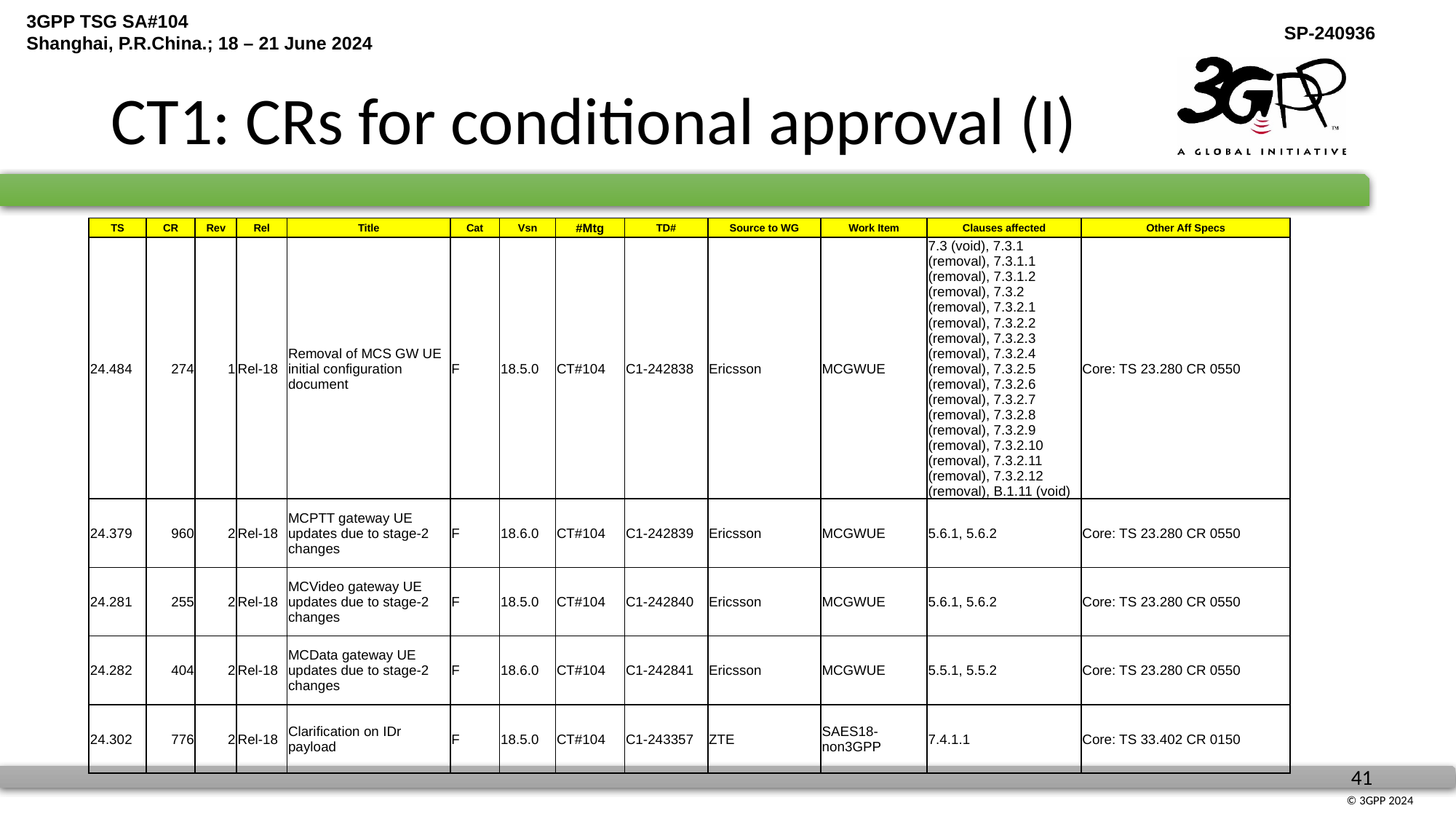

# CT1: CRs for conditional approval (I)
| TS | CR | Rev | Rel | Title | Cat | Vsn | #Mtg | TD# | Source to WG | Work Item | Clauses affected | Other Aff Specs |
| --- | --- | --- | --- | --- | --- | --- | --- | --- | --- | --- | --- | --- |
| 24.484 | 274 | 1 | Rel-18 | Removal of MCS GW UE initial configuration document | F | 18.5.0 | CT#104 | C1-242838 | Ericsson | MCGWUE | 7.3 (void), 7.3.1 (removal), 7.3.1.1 (removal), 7.3.1.2 (removal), 7.3.2 (removal), 7.3.2.1 (removal), 7.3.2.2 (removal), 7.3.2.3 (removal), 7.3.2.4 (removal), 7.3.2.5 (removal), 7.3.2.6 (removal), 7.3.2.7 (removal), 7.3.2.8 (removal), 7.3.2.9 (removal), 7.3.2.10 (removal), 7.3.2.11 (removal), 7.3.2.12 (removal), B.1.11 (void) | Core: TS 23.280 CR 0550 |
| 24.379 | 960 | 2 | Rel-18 | MCPTT gateway UE updates due to stage-2 changes | F | 18.6.0 | CT#104 | C1-242839 | Ericsson | MCGWUE | 5.6.1, 5.6.2 | Core: TS 23.280 CR 0550 |
| 24.281 | 255 | 2 | Rel-18 | MCVideo gateway UE updates due to stage-2 changes | F | 18.5.0 | CT#104 | C1-242840 | Ericsson | MCGWUE | 5.6.1, 5.6.2 | Core: TS 23.280 CR 0550 |
| 24.282 | 404 | 2 | Rel-18 | MCData gateway UE updates due to stage-2 changes | F | 18.6.0 | CT#104 | C1-242841 | Ericsson | MCGWUE | 5.5.1, 5.5.2 | Core: TS 23.280 CR 0550 |
| 24.302 | 776 | 2 | Rel-18 | Clarification on IDr payload | F | 18.5.0 | CT#104 | C1-243357 | ZTE | SAES18-non3GPP | 7.4.1.1 | Core: TS 33.402 CR 0150 |